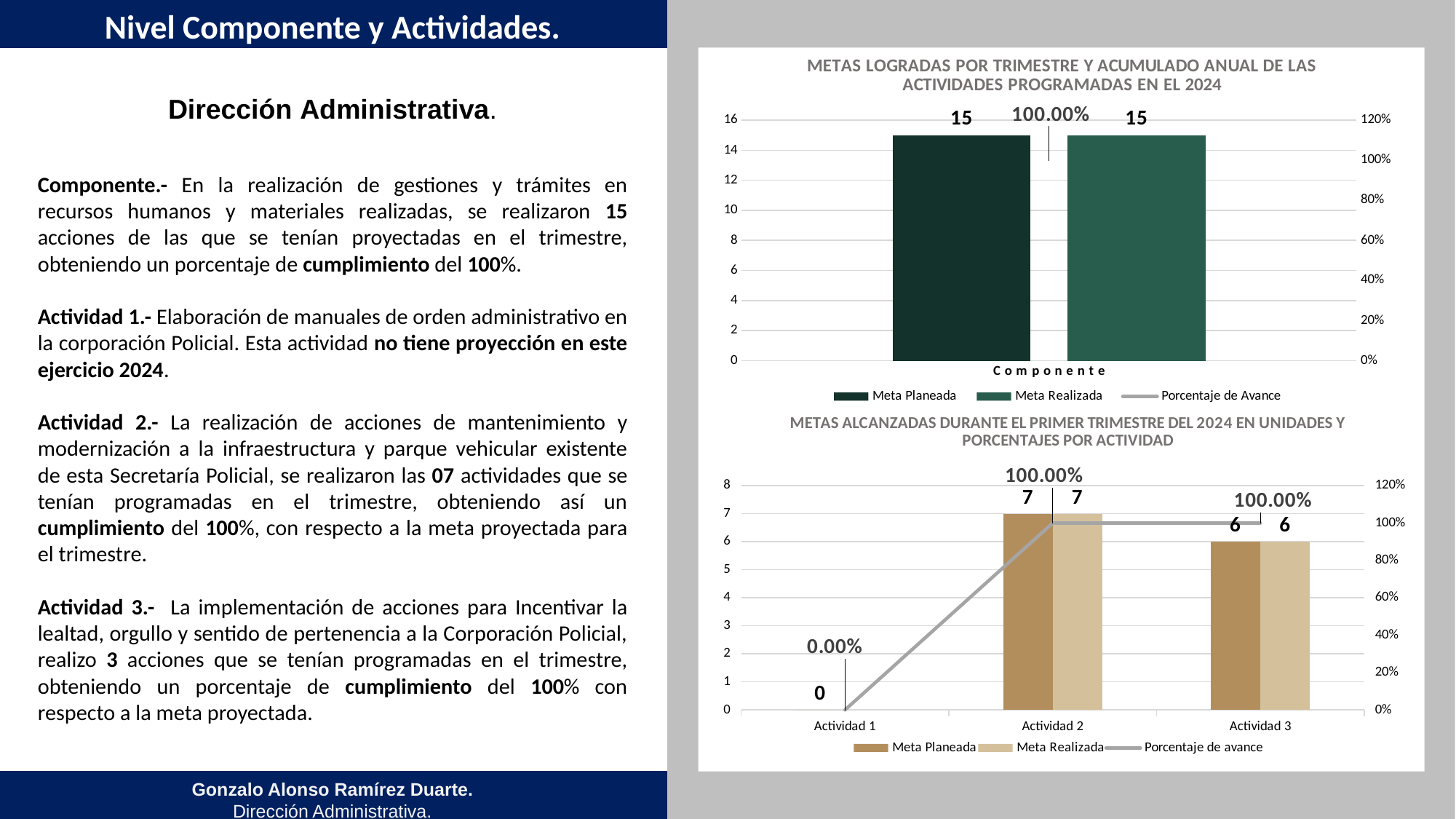

Nivel Componente y Actividades.

### Chart: METAS LOGRADAS POR TRIMESTRE Y ACUMULADO ANUAL DE LAS ACTIVIDADES PROGRAMADAS EN EL 2024

| Category | Meta Planeada | Meta Realizada |  |
|---|---|---|---|
| Componente | 15.0 | 15.0 | 1.0 |
Dirección Administrativa.
Componente.- En la realización de gestiones y trámites en recursos humanos y materiales realizadas, se realizaron 15 acciones de las que se tenían proyectadas en el trimestre, obteniendo un porcentaje de cumplimiento del 100%.

Actividad 1.- Elaboración de manuales de orden administrativo en la corporación Policial. Esta actividad no tiene proyección en este ejercicio 2024.

Actividad 2.- La realización de acciones de mantenimiento y modernización a la infraestructura y parque vehicular existente de esta Secretaría Policial, se realizaron las 07 actividades que se tenían programadas en el trimestre, obteniendo así un cumplimiento del 100%, con respecto a la meta proyectada para el trimestre.

Actividad 3.-  La implementación de acciones para Incentivar la lealtad, orgullo y sentido de pertenencia a la Corporación Policial, realizo 3 acciones que se tenían programadas en el trimestre, obteniendo un porcentaje de cumplimiento del 100% con respecto a la meta proyectada.

### Chart: METAS ALCANZADAS DURANTE EL PRIMER TRIMESTRE DEL 2024 EN UNIDADES Y PORCENTAJES POR ACTIVIDAD

| Category | Meta Planeada | Meta Realizada |  |
|---|---|---|---|
| Actividad 1 | 0.0 | None | 0.0 |
| Actividad 2 | 7.0 | 7.0 | 1.0 |
| Actividad 3 | 6.0 | 6.0 | 1.0 |
Gonzalo Alonso Ramírez Duarte.
Dirección Administrativa.